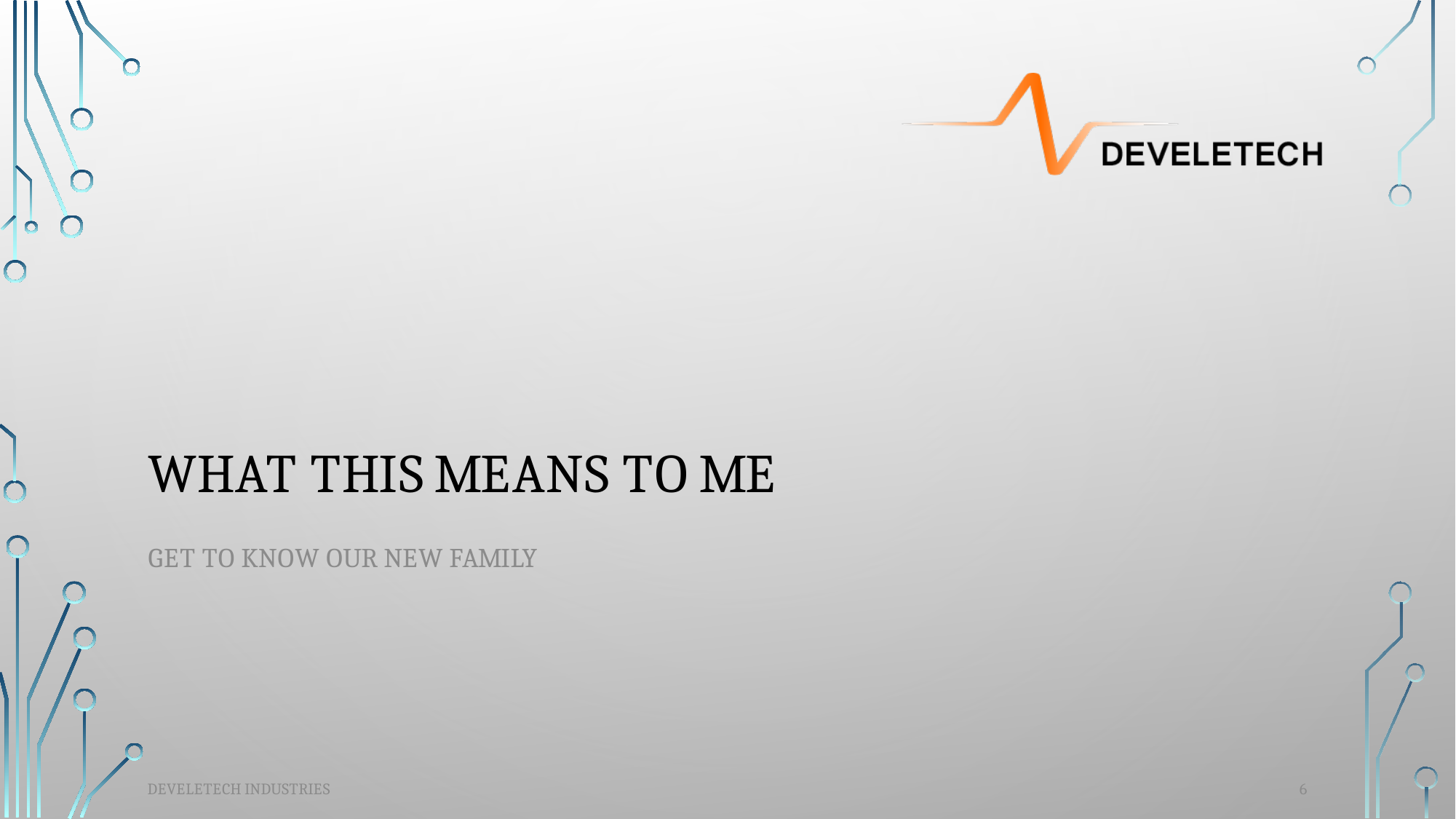

# What This means to me
Get to Know Our New Family
6
Develetech Industries